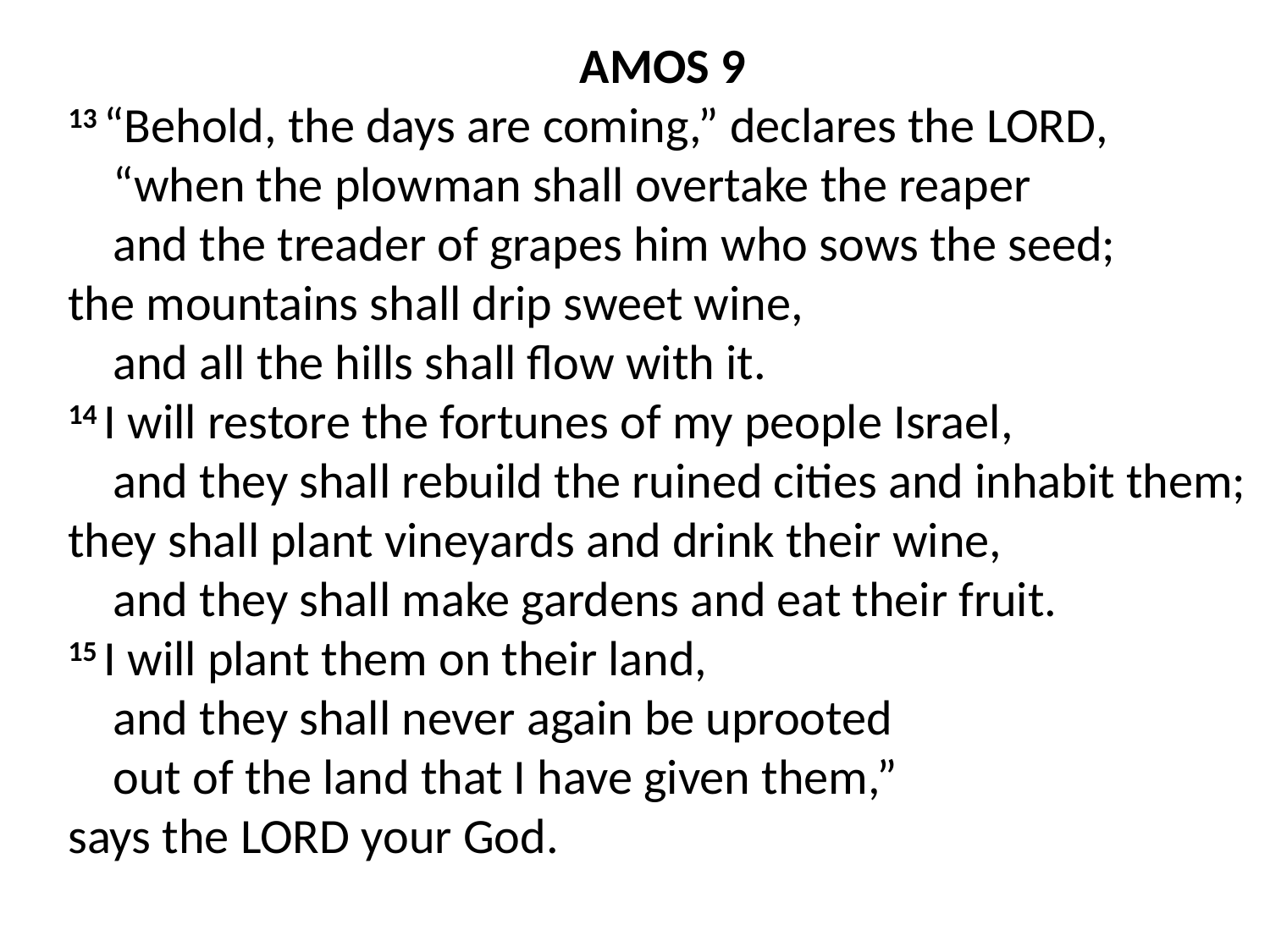

AMOS 9
13 “Behold, the days are coming,” declares the Lord,
    “when the plowman shall overtake the reaper
    and the treader of grapes him who sows the seed;
the mountains shall drip sweet wine,
    and all the hills shall flow with it.
14 I will restore the fortunes of my people Israel,
    and they shall rebuild the ruined cities and inhabit them;
they shall plant vineyards and drink their wine,
    and they shall make gardens and eat their fruit.
15 I will plant them on their land,
    and they shall never again be uprooted
    out of the land that I have given them,”
says the Lord your God.
#